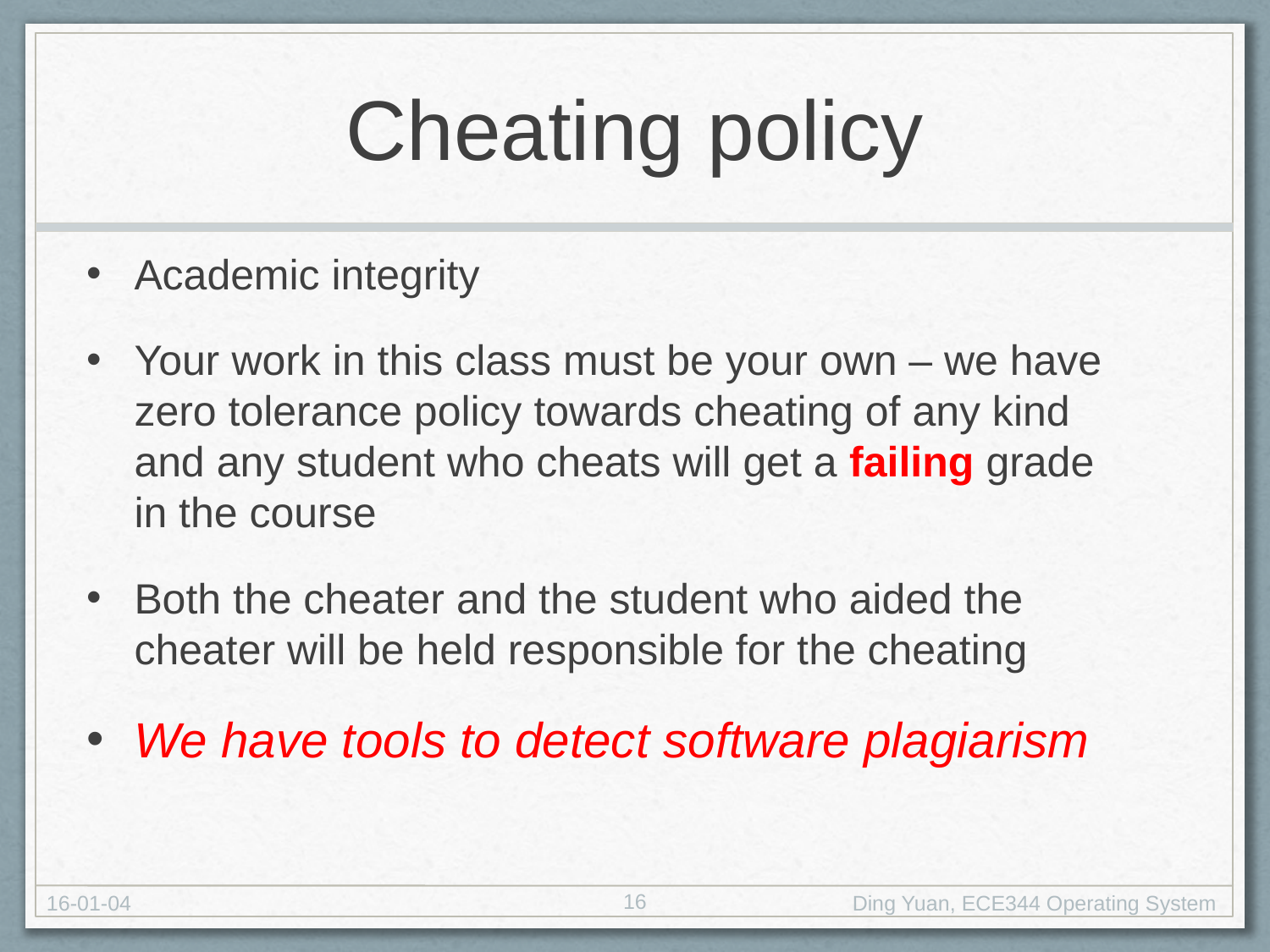

# Cheating policy
Academic integrity
Your work in this class must be your own – we have zero tolerance policy towards cheating of any kind and any student who cheats will get a failing grade in the course
Both the cheater and the student who aided the cheater will be held responsible for the cheating
We have tools to detect software plagiarism
16
16-01-04
Ding Yuan, ECE344 Operating System